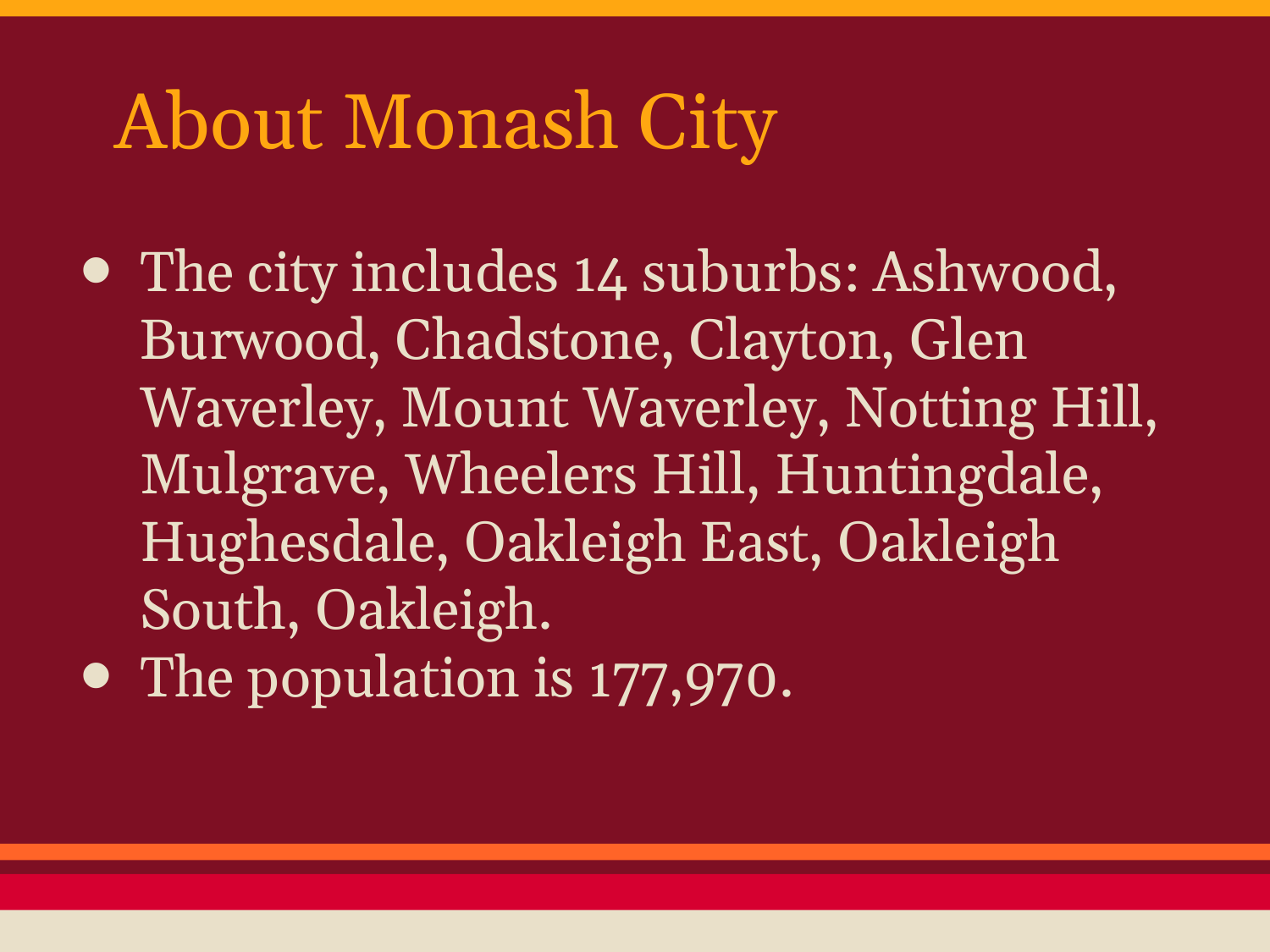

# About Monash City
The city includes 14 suburbs: Ashwood, Burwood, Chadstone, Clayton, Glen Waverley, Mount Waverley, Notting Hill, Mulgrave, Wheelers Hill, Huntingdale, Hughesdale, Oakleigh East, Oakleigh South, Oakleigh.
The population is 177,970.